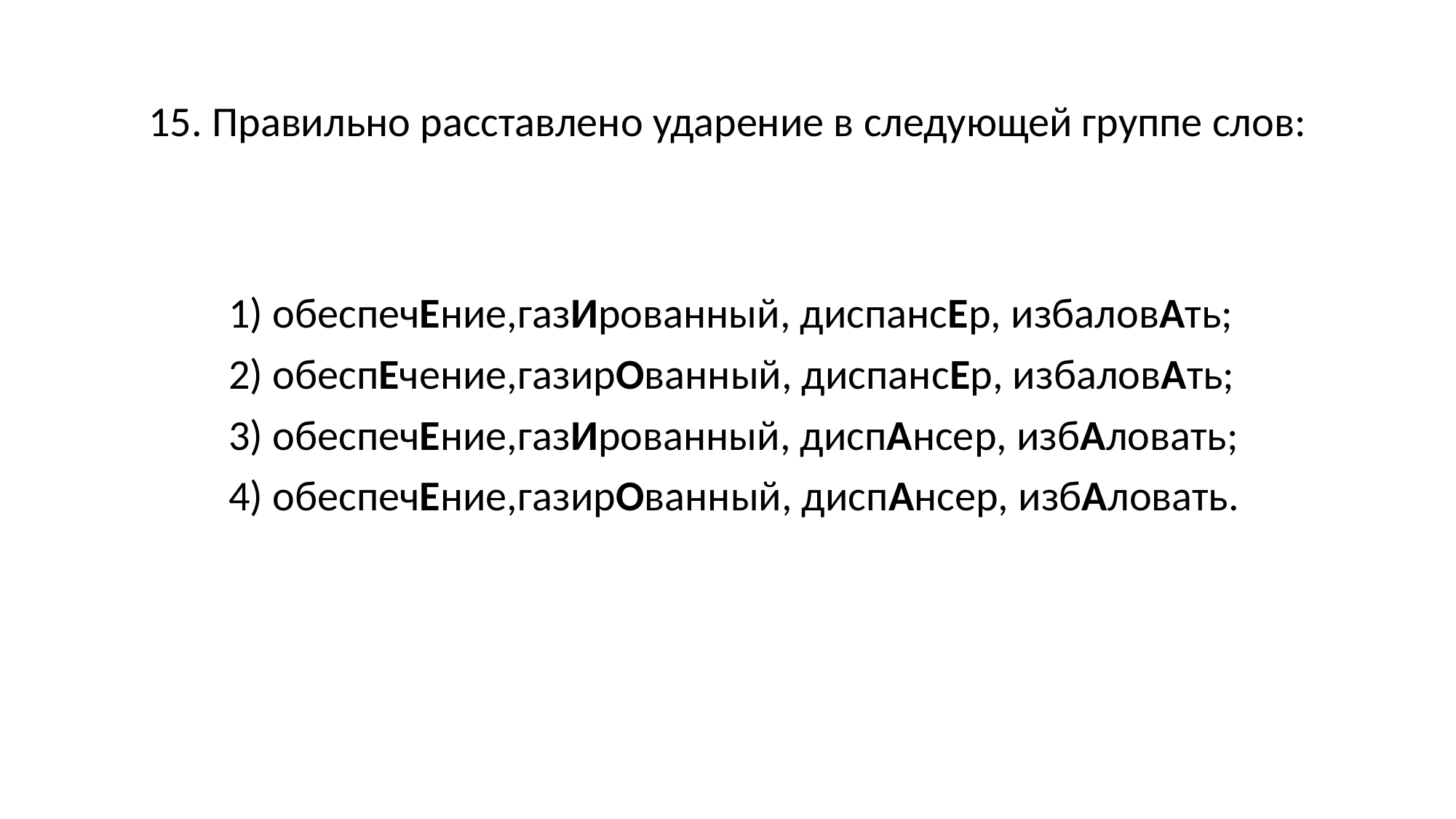

# 15. Правильно расставлено ударение в следующей группе слов:
1) обеспечЕние,газИрованный, диспансЕр, избаловАть;
2) обеспЕчение,газирОванный, диспансЕр, избаловАть;
3) обеспечЕние,газИрованный, диспАнсер, избАловать;
4) обеспечЕние,газирОванный, диспАнсер, избАловать.